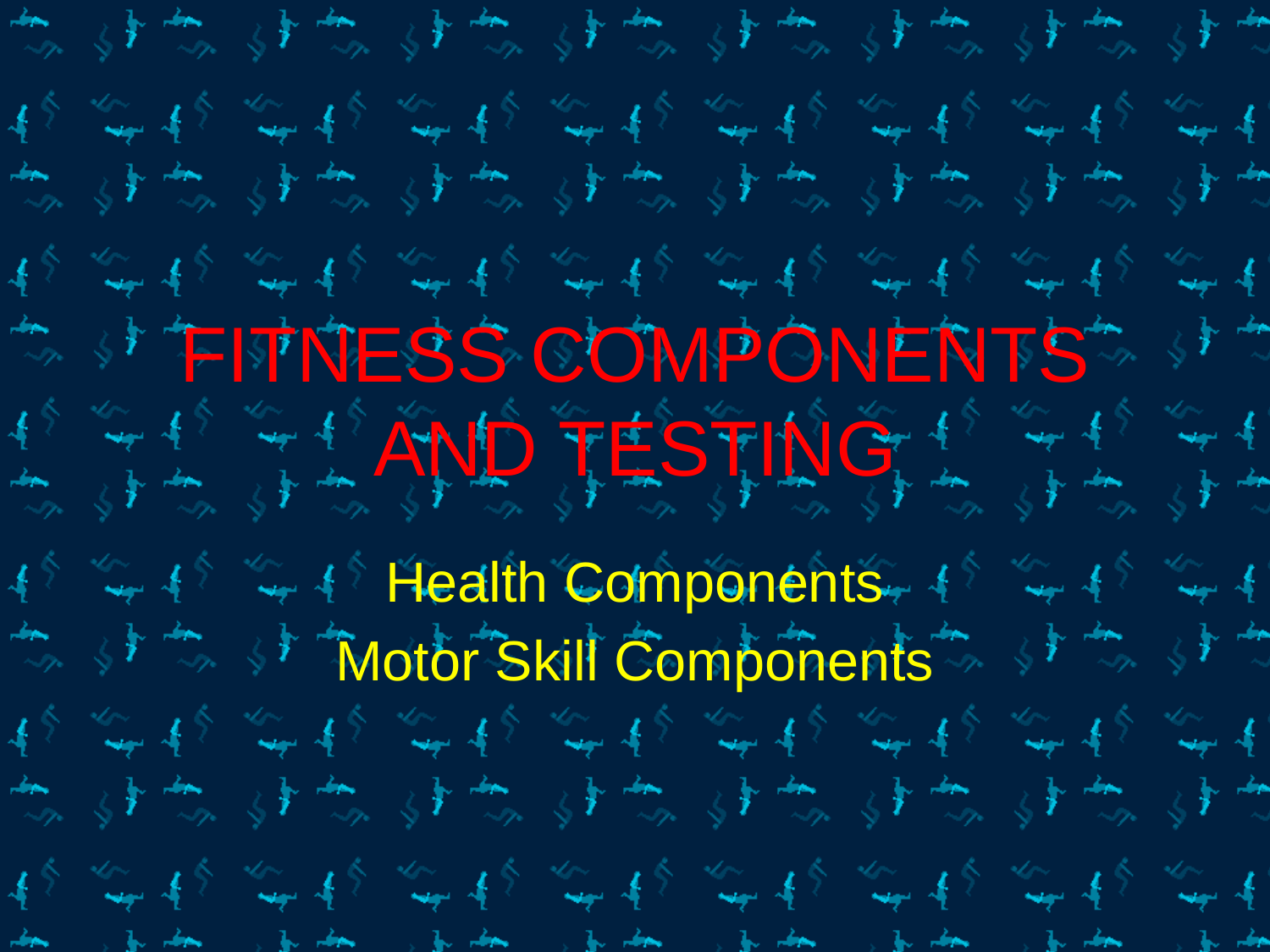

# FITNESS COMPONENTS AND TESTING
Health Components
Motor Skill Components